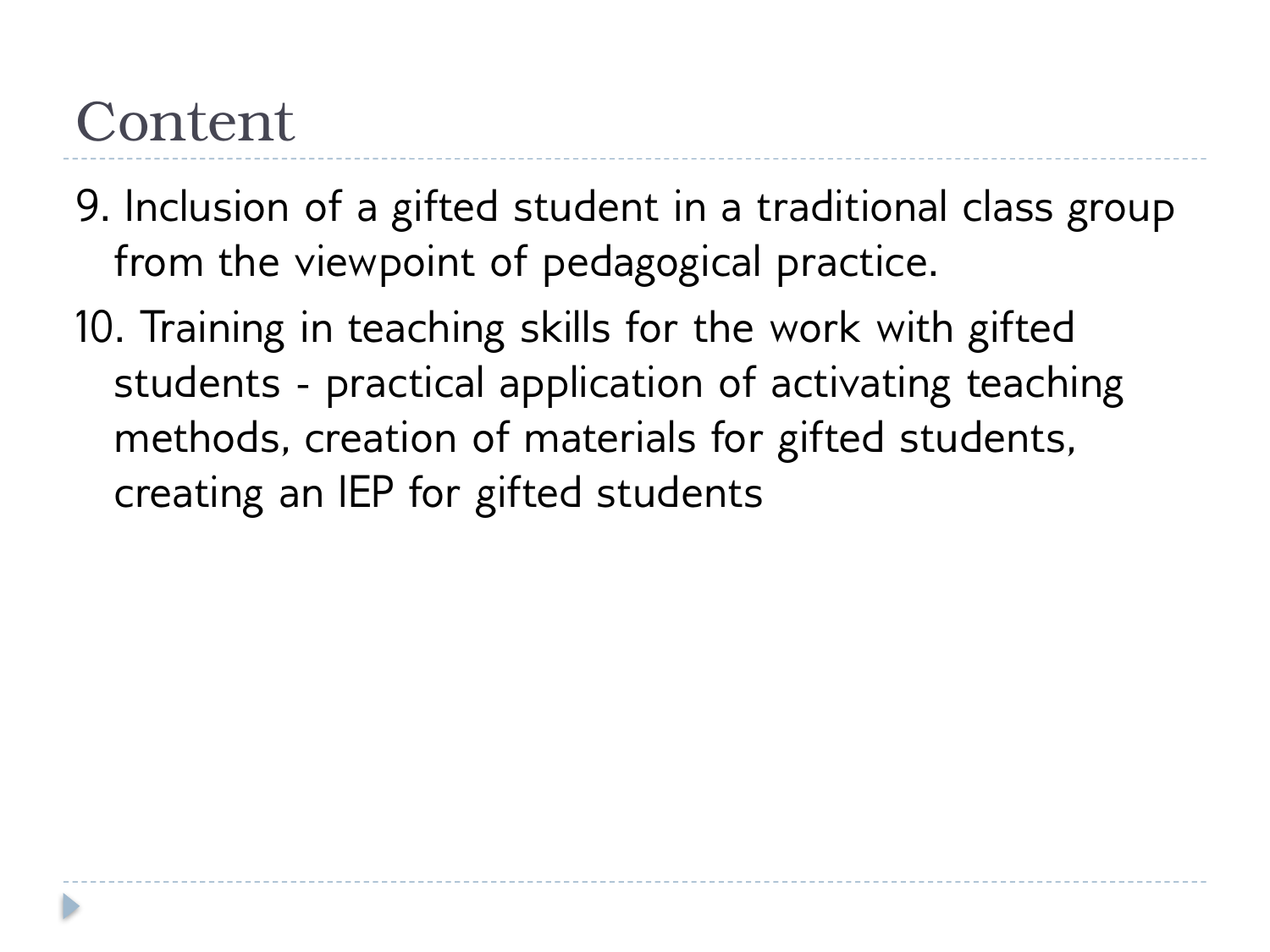

# Content
9. Inclusion of a gifted student in a traditional class group from the viewpoint of pedagogical practice.
10. Training in teaching skills for the work with gifted students - practical application of activating teaching methods, creation of materials for gifted students, creating an IEP for gifted students